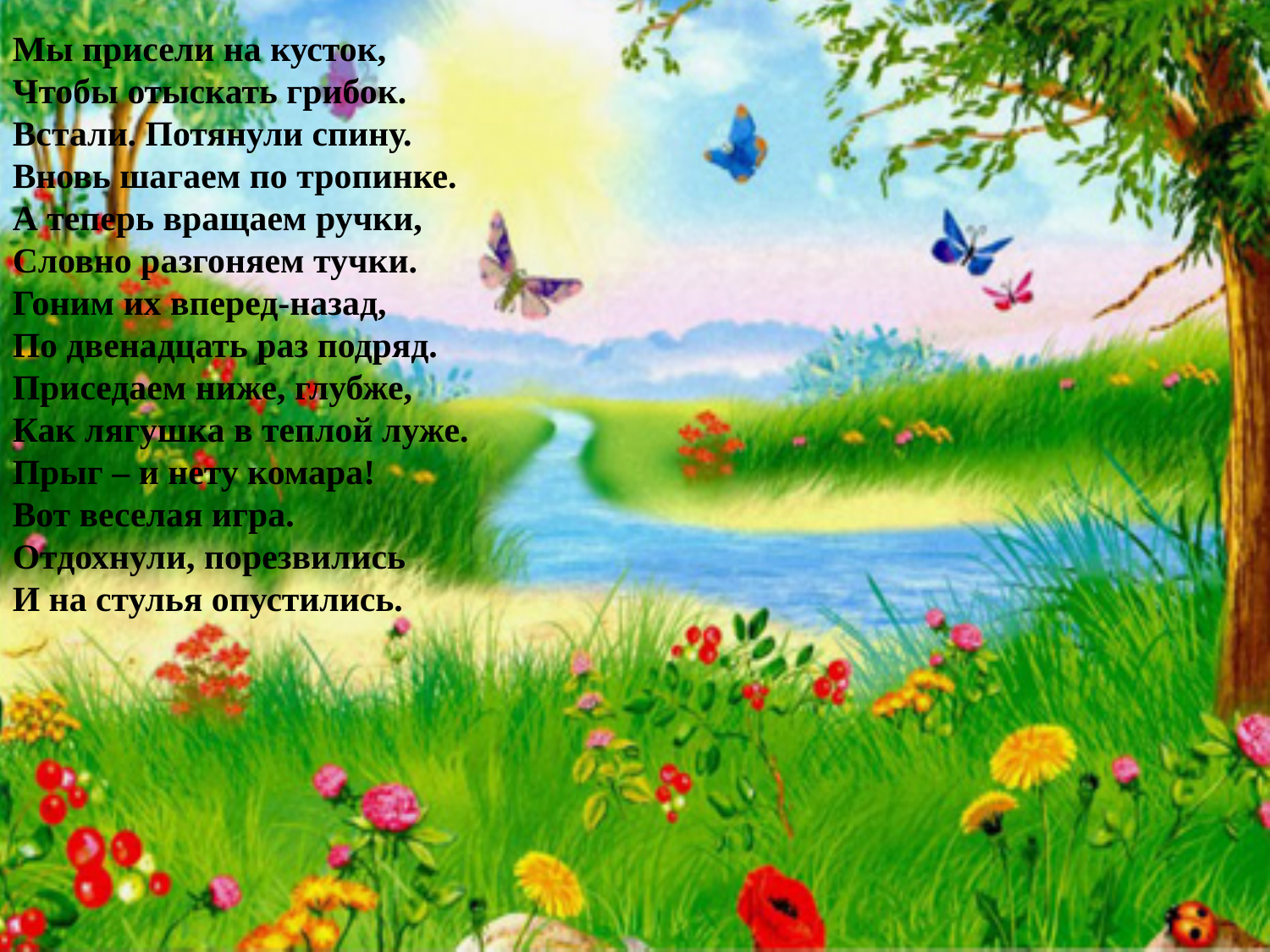

Мы присели на кусток,
Чтобы отыскать грибок.
Встали. Потянули спину.
Вновь шагаем по тропинке.
А теперь вращаем ручки,
Словно разгоняем тучки.
Гоним их вперед-назад,
По двенадцать раз подряд.
Приседаем ниже, глубже,
Как лягушка в теплой луже.
Прыг – и нету комара!
Вот веселая игра.
Отдохнули, порезвились
И на стулья опустились.